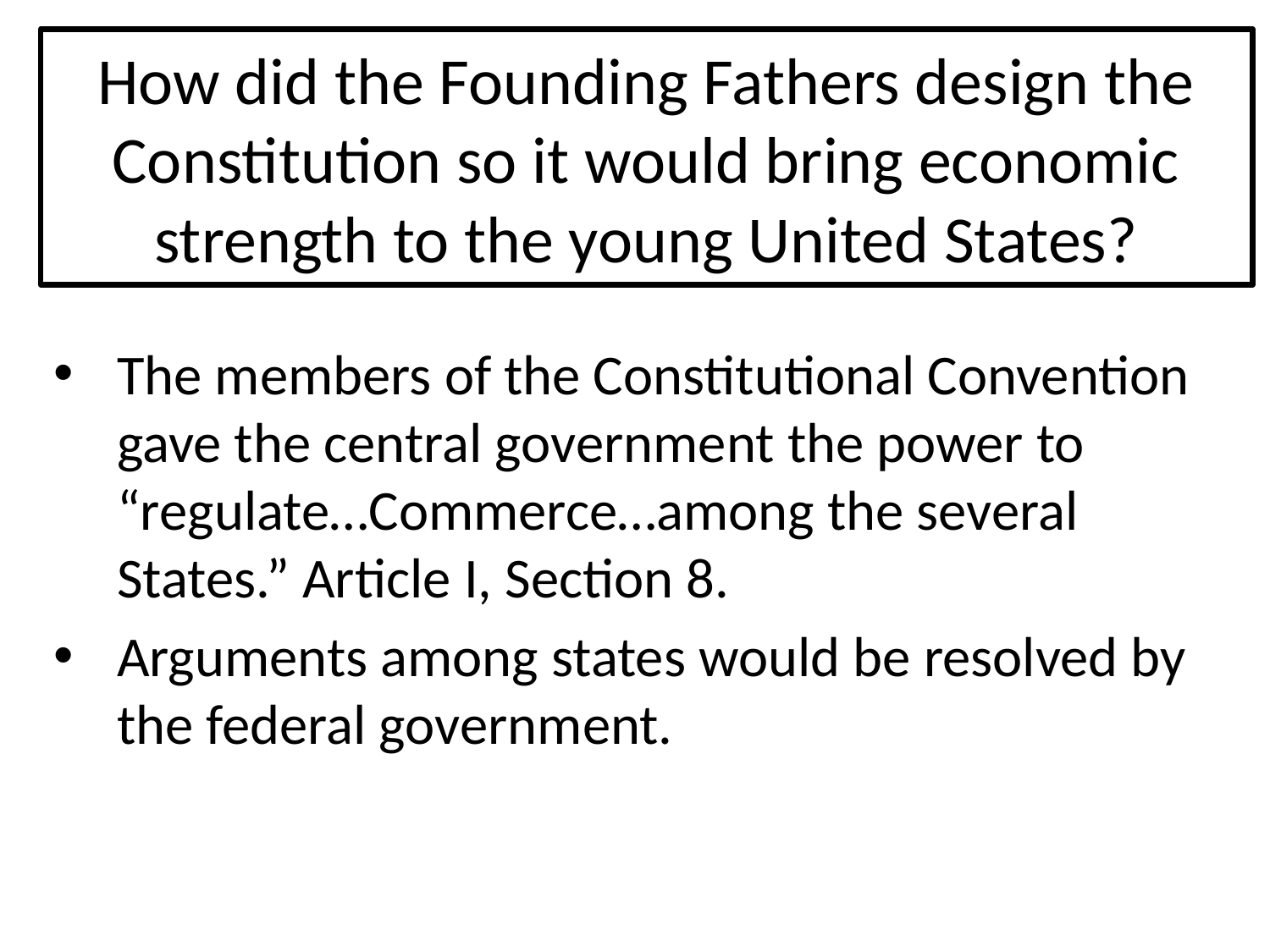

# How did the Founding Fathers design the Constitution so it would bring economic strength to the young United States?
The members of the Constitutional Convention gave the central government the power to “regulate…Commerce…among the several States.” Article I, Section 8.
Arguments among states would be resolved by the federal government.